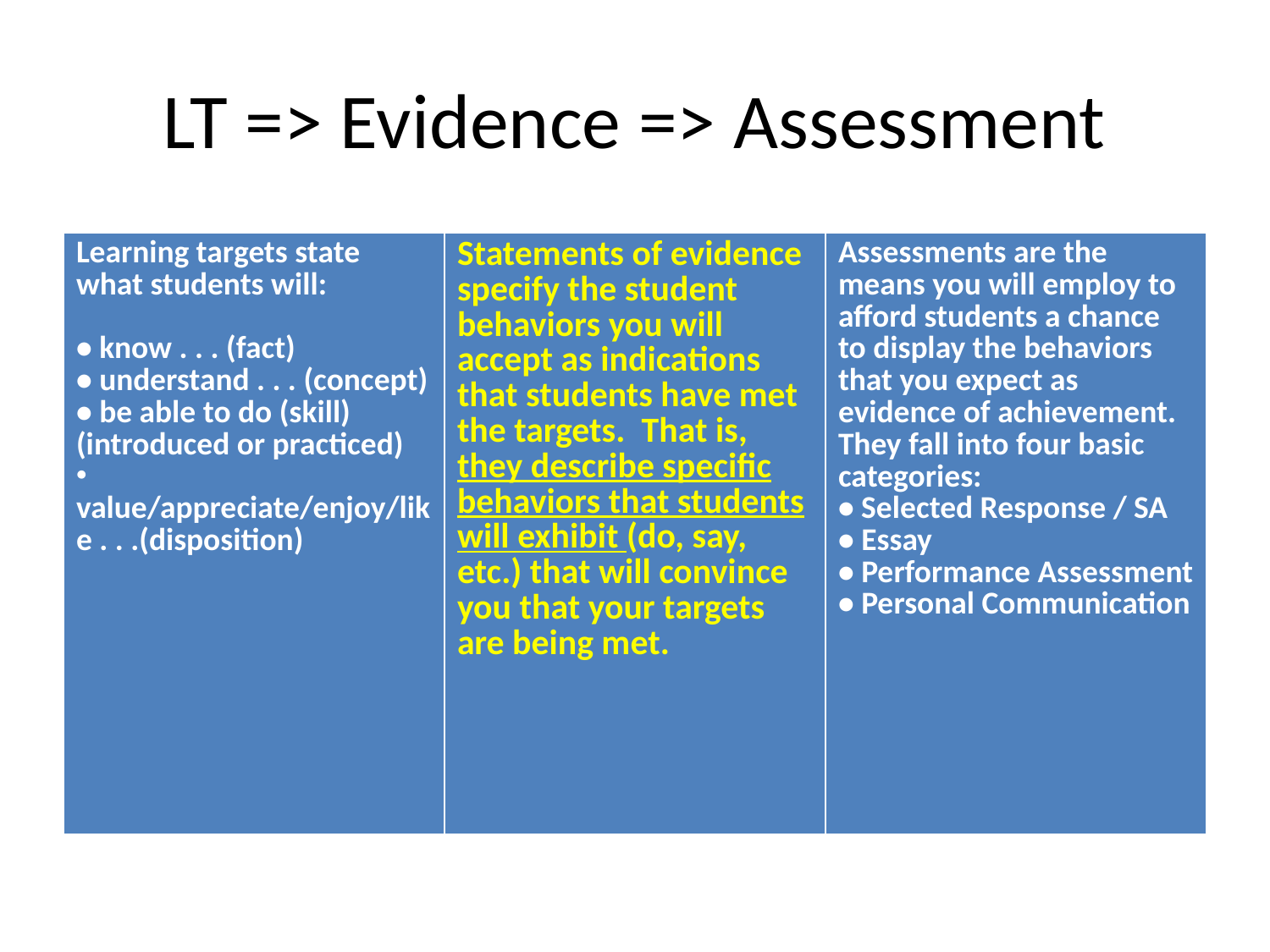

# LT => Evidence => Assessment
| Learning targets state what students will: • know . . . (fact) • understand . . . (concept) • be able to do (skill) (introduced or practiced) value/appreciate/enjoy/like . . .(disposition) | Statements of evidence specify the student behaviors you will accept as indications that students have met the targets. That is, they describe specific behaviors that students will exhibit (do, say, etc.) that will convince you that your targets are being met. | Assessments are the means you will employ to afford students a chance to display the behaviors that you expect as evidence of achievement. They fall into four basic categories: • Selected Response / SA • Essay • Performance Assessment • Personal Communication |
| --- | --- | --- |